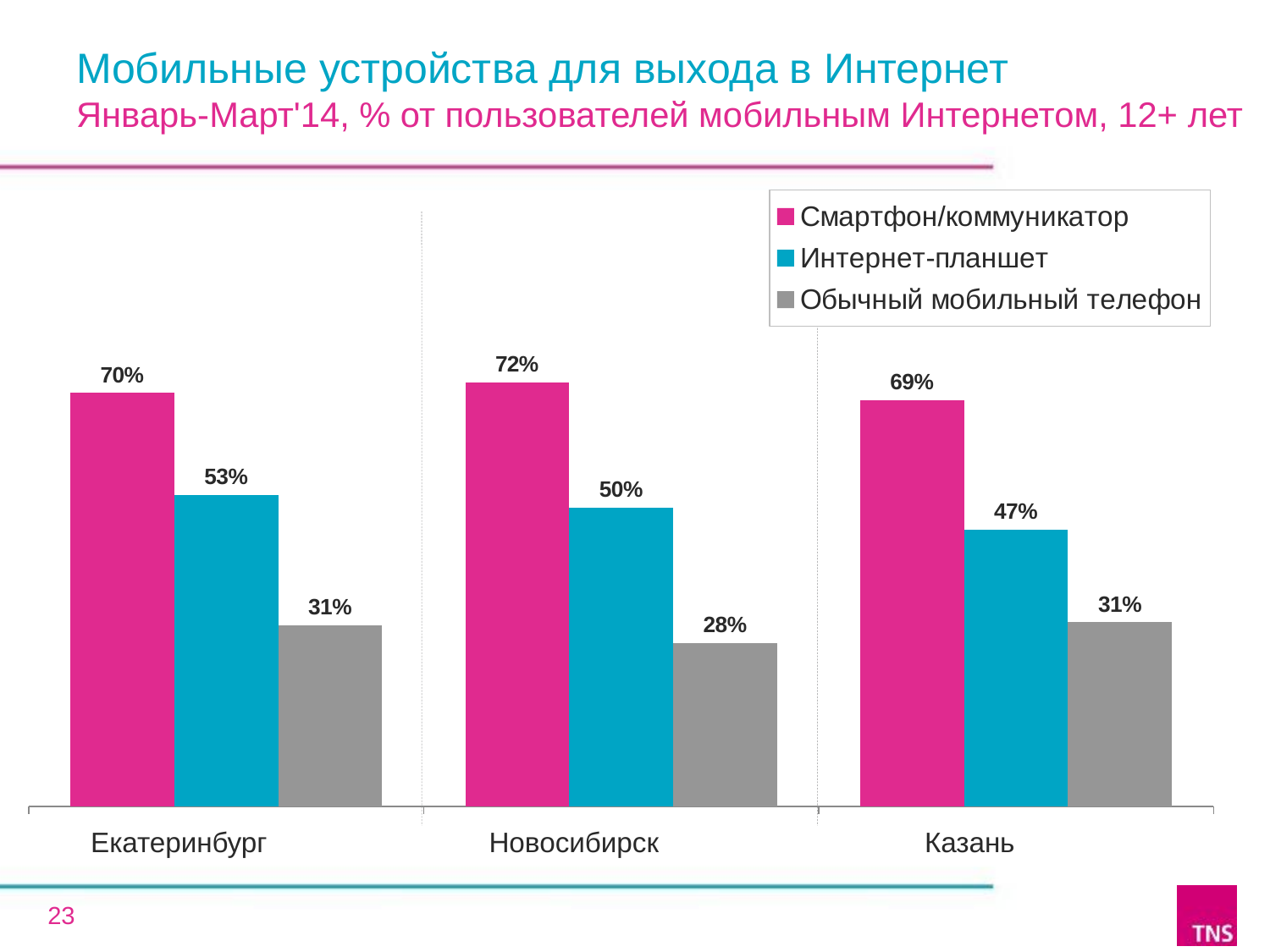

Мобильные устройства для выхода в Интернет
Январь-Март'14, % от пользователей мобильным Интернетом, 12+ лет

### Chart

| Category | Смартфон/коммуникатор | Интернет-планшет | Обычный мобильный телефон |
|---|---|---|---|
| Екатеринбург | 69.7 | 52.5 | 30.5 |
| Новосибирск | 71.5 | 50.4 | 27.5 |
| Казань | 68.5 | 46.7 | 31.0 |

Екатеринбург
Новосибирск
Казань
23